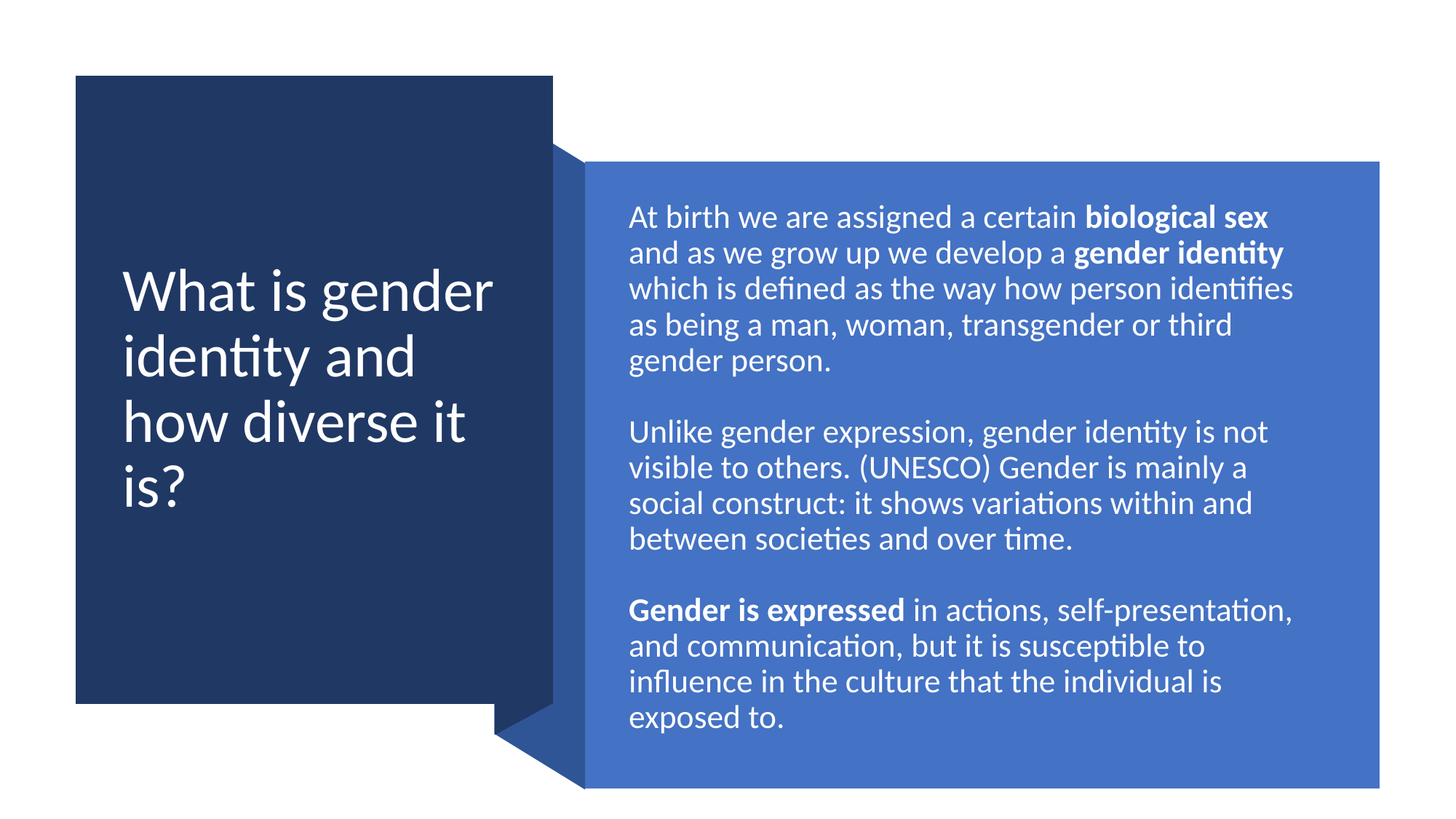

# What is gender identity and how diverse it is?

At birth we are assigned a certain biological sex and as we grow up we develop a gender identity  which is defined as the way how person identifies as being a man, woman, transgender or third gender person.

Unlike gender expression, gender identity is not visible to others. (UNESCO) Gender is mainly a social construct: it shows variations within and between societies and over time.

Gender is expressed in actions, self-presentation, and communication, but it is susceptible to influence in the culture that the individual is exposed to.